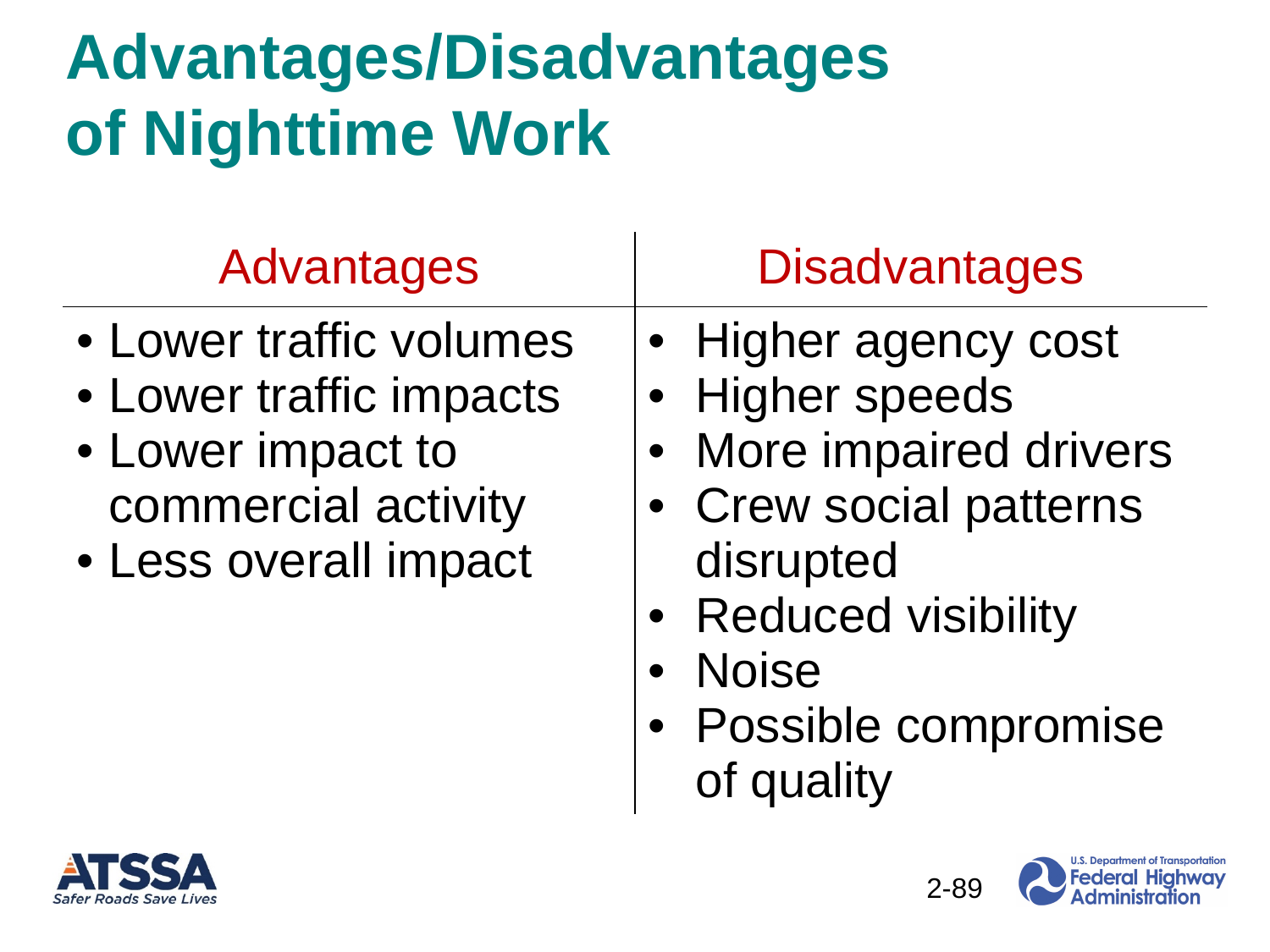

# Advantages/Disadvantages of Nighttime Work
| Advantages | Disadvantages |
| --- | --- |
| Lower traffic volumes Lower traffic impacts Lower impact to commercial activity Less overall impact | Higher agency cost Higher speeds More impaired drivers Crew social patterns disrupted Reduced visibility Noise Possible compromise of quality |